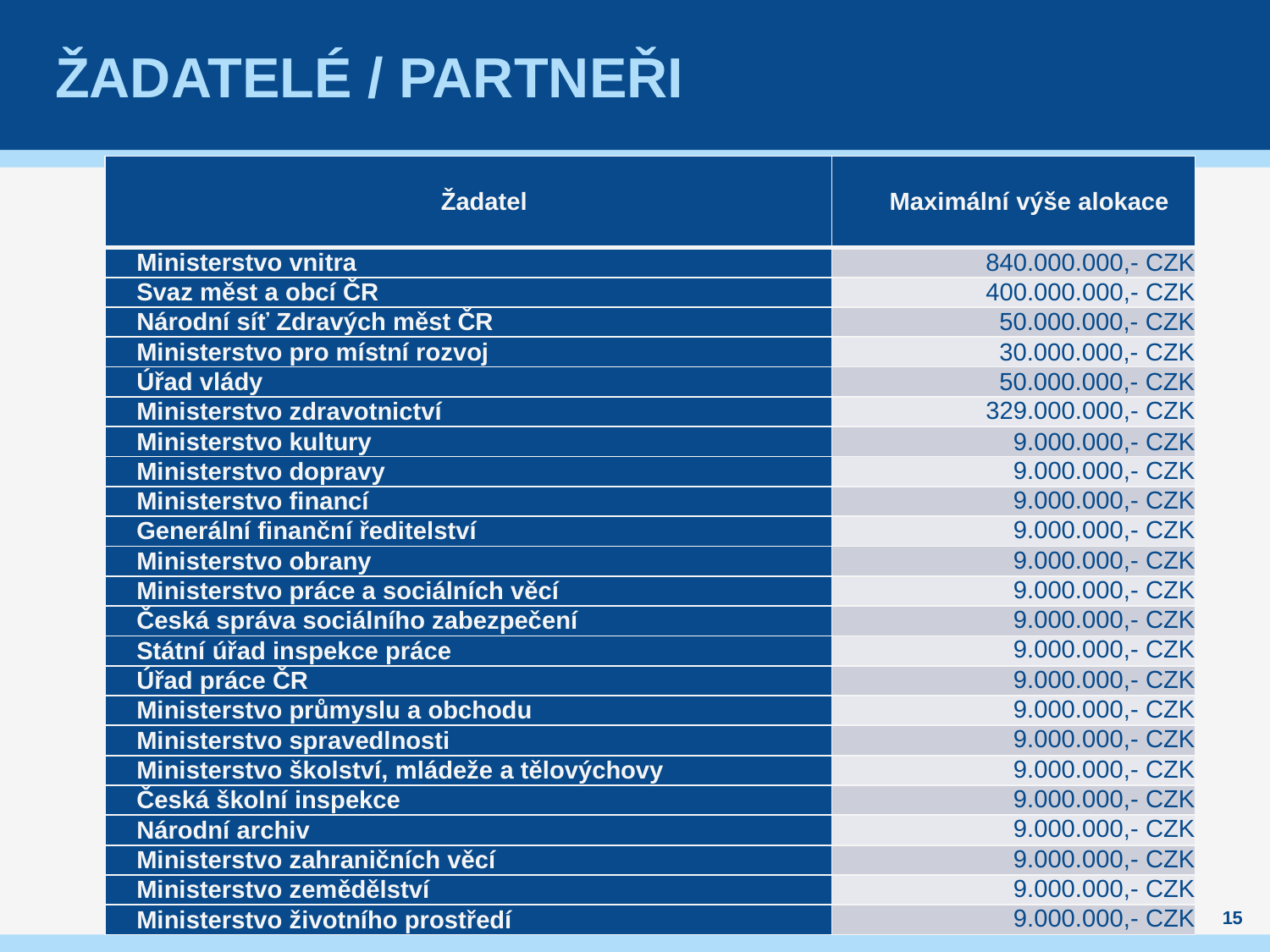

# Žadatelé / partneři
| Žadatel | Maximální výše alokace |
| --- | --- |
| Ministerstvo vnitra | 840.000.000,- CZK |
| Svaz měst a obcí ČR | 400.000.000,- CZK |
| Národní síť Zdravých měst ČR | 50.000.000,- CZK |
| Ministerstvo pro místní rozvoj | 30.000.000,- CZK |
| Úřad vlády | 50.000.000,- CZK |
| Ministerstvo zdravotnictví | 329.000.000,- CZK |
| Ministerstvo kultury | 9.000.000,- CZK |
| Ministerstvo dopravy | 9.000.000,- CZK |
| Ministerstvo financí | 9.000.000,- CZK |
| Generální finanční ředitelství | 9.000.000,- CZK |
| Ministerstvo obrany | 9.000.000,- CZK |
| Ministerstvo práce a sociálních věcí | 9.000.000,- CZK |
| Česká správa sociálního zabezpečení | 9.000.000,- CZK |
| Státní úřad inspekce práce | 9.000.000,- CZK |
| Úřad práce ČR | 9.000.000,- CZK |
| Ministerstvo průmyslu a obchodu | 9.000.000,- CZK |
| Ministerstvo spravedlnosti | 9.000.000,- CZK |
| Ministerstvo školství, mládeže a tělovýchovy | 9.000.000,- CZK |
| Česká školní inspekce | 9.000.000,- CZK |
| Národní archiv | 9.000.000,- CZK |
| Ministerstvo zahraničních věcí | 9.000.000,- CZK |
| Ministerstvo zemědělství | 9.000.000,- CZK |
| Ministerstvo životního prostředí | 9.000.000,- CZK |
15